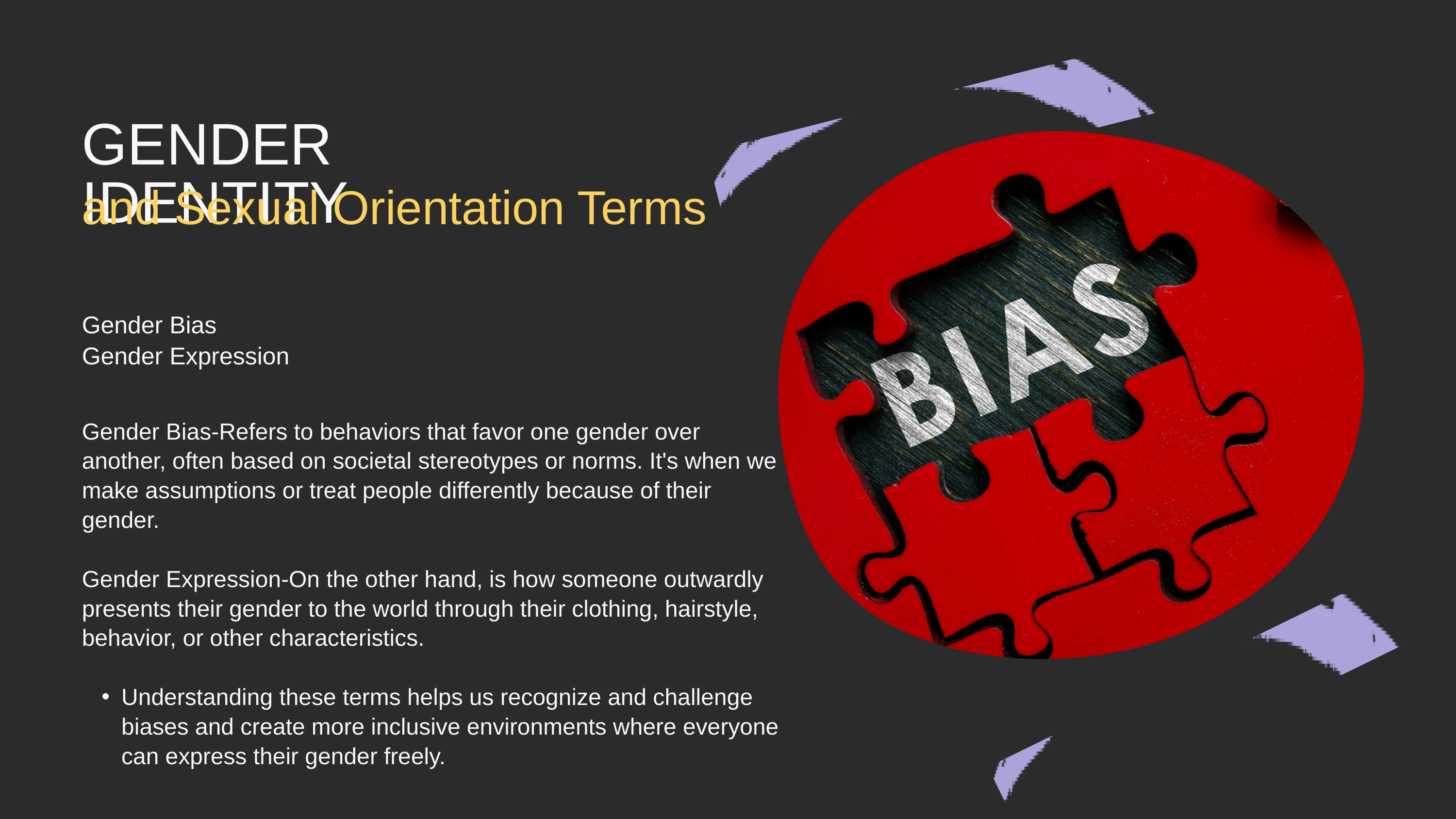

GENDER IDENTITY

and Sexual Orientation Terms
Gender Bias
Gender Expression

Gender Bias-Refers to behaviors that favor one gender over another, often based on societal stereotypes or norms. It's when we make assumptions or treat people differently because of their gender.

Gender Expression-On the other hand, is how someone outwardly presents their gender to the world through their clothing, hairstyle, behavior, or other characteristics.

Understanding these terms helps us recognize and challenge biases and create more inclusive environments where everyone can express their gender freely.